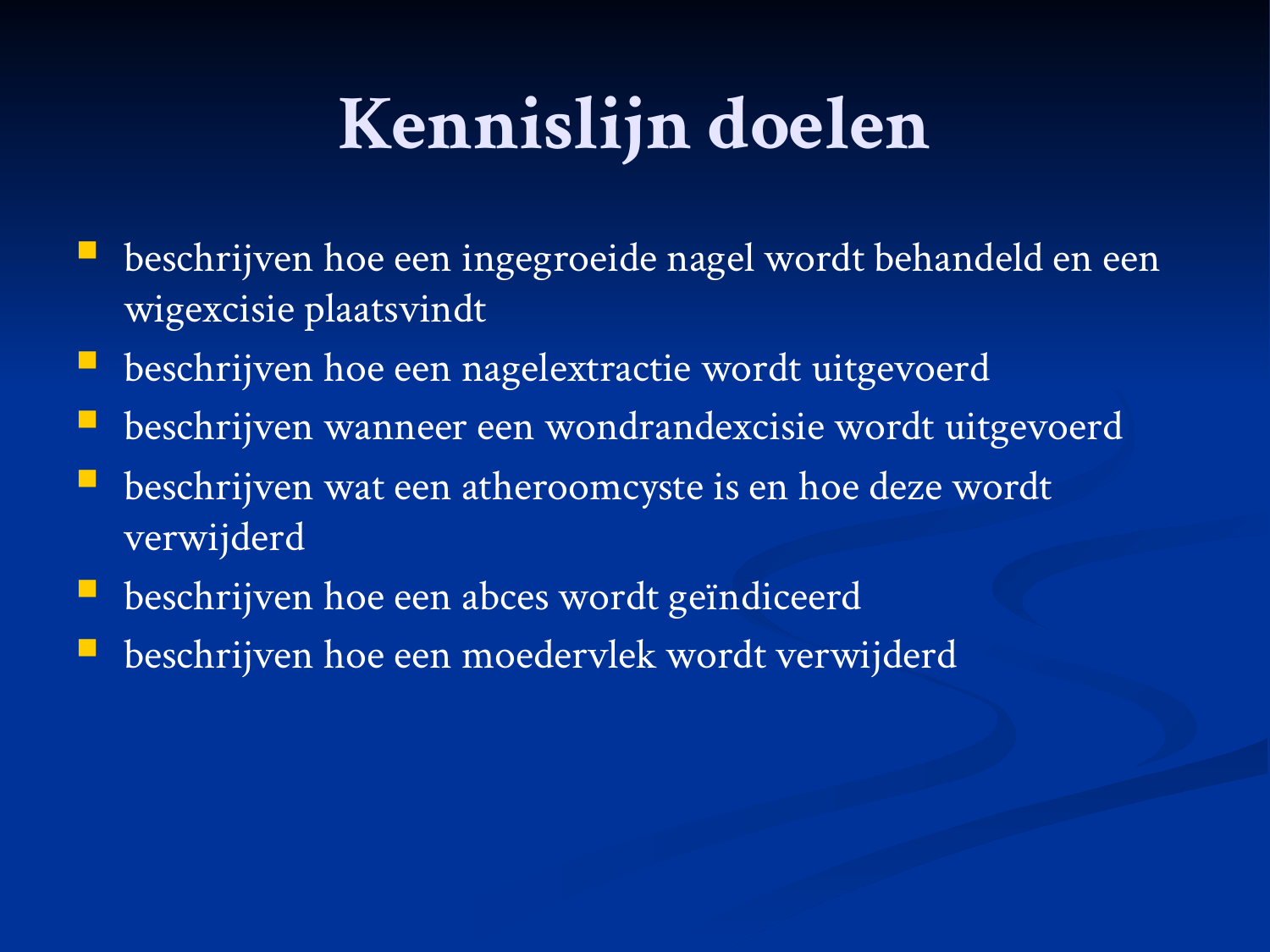

# Kennislijn doelen
beschrijven hoe een ingegroeide nagel wordt behandeld en een  wigexcisie plaatsvindt
beschrijven hoe een nagelextractie wordt uitgevoerd
beschrijven wanneer een wondrandexcisie wordt uitgevoerd
beschrijven wat een atheroomcyste is en hoe deze wordt verwijderd
beschrijven hoe een abces wordt geïndiceerd
beschrijven hoe een moedervlek wordt verwijderd